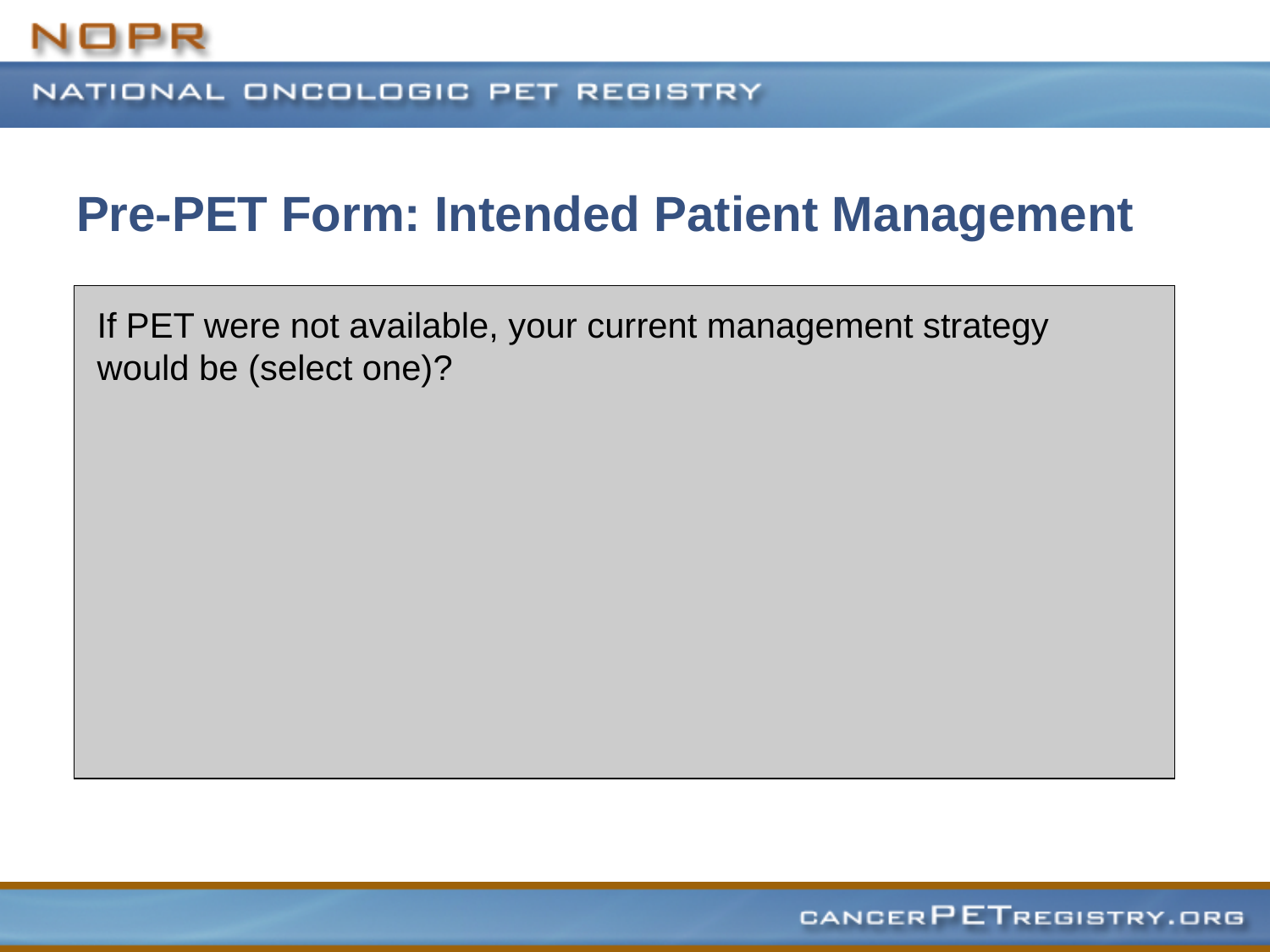

# Pre-PET Form: Intended Patient Management

If PET were not available, your current management strategy would be (select one)?